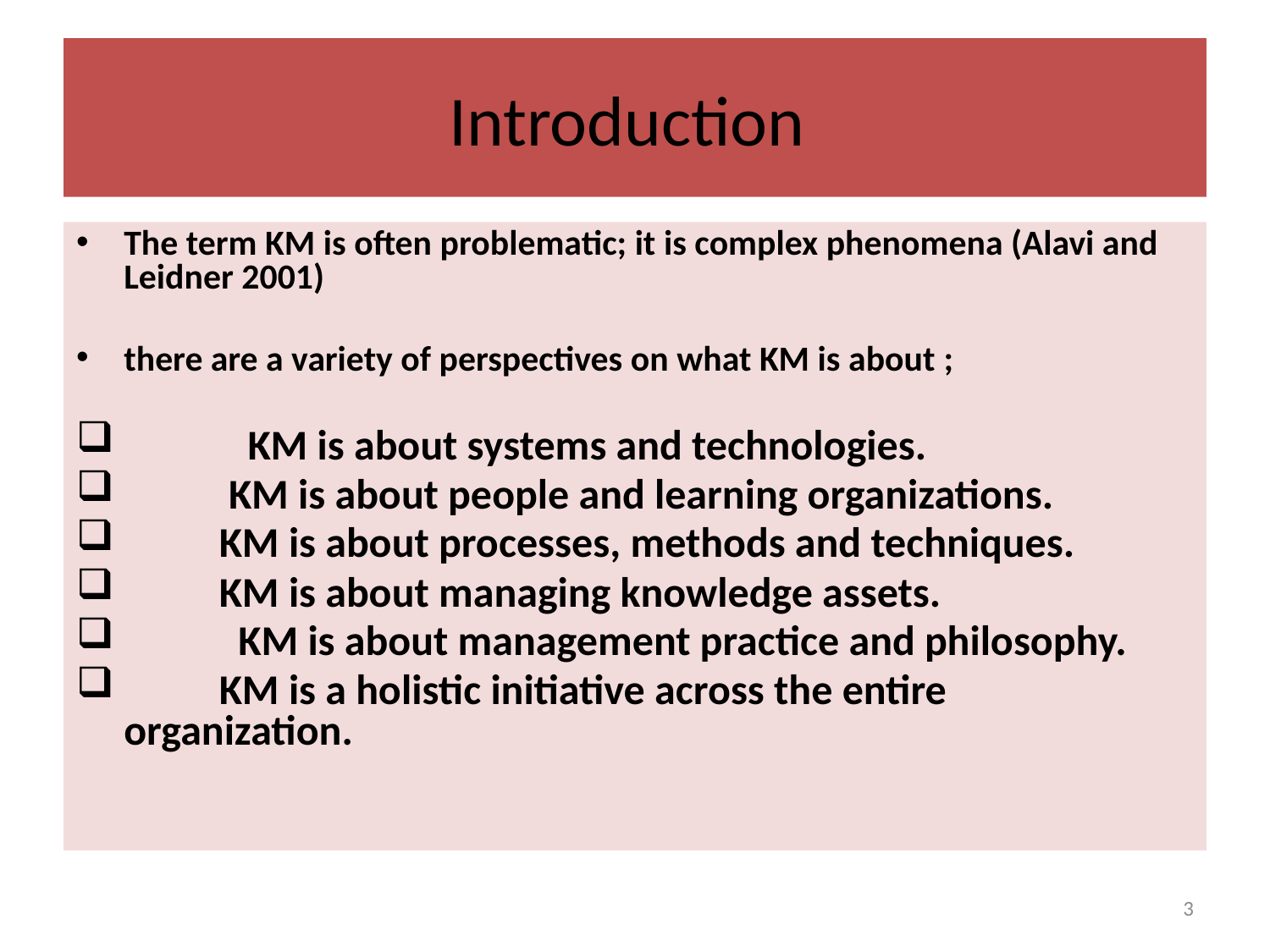

# Introduction
The term KM is often problematic; it is complex phenomena (Alavi and Leidner 2001)

there are a variety of perspectives on what KM is about ;

             KM is about systems and technologies.
           KM is about people and learning organizations.
          KM is about processes, methods and techniques.
          KM is about managing knowledge assets.
            KM is about management practice and philosophy.
          KM is a holistic initiative across the entire    organization.

3